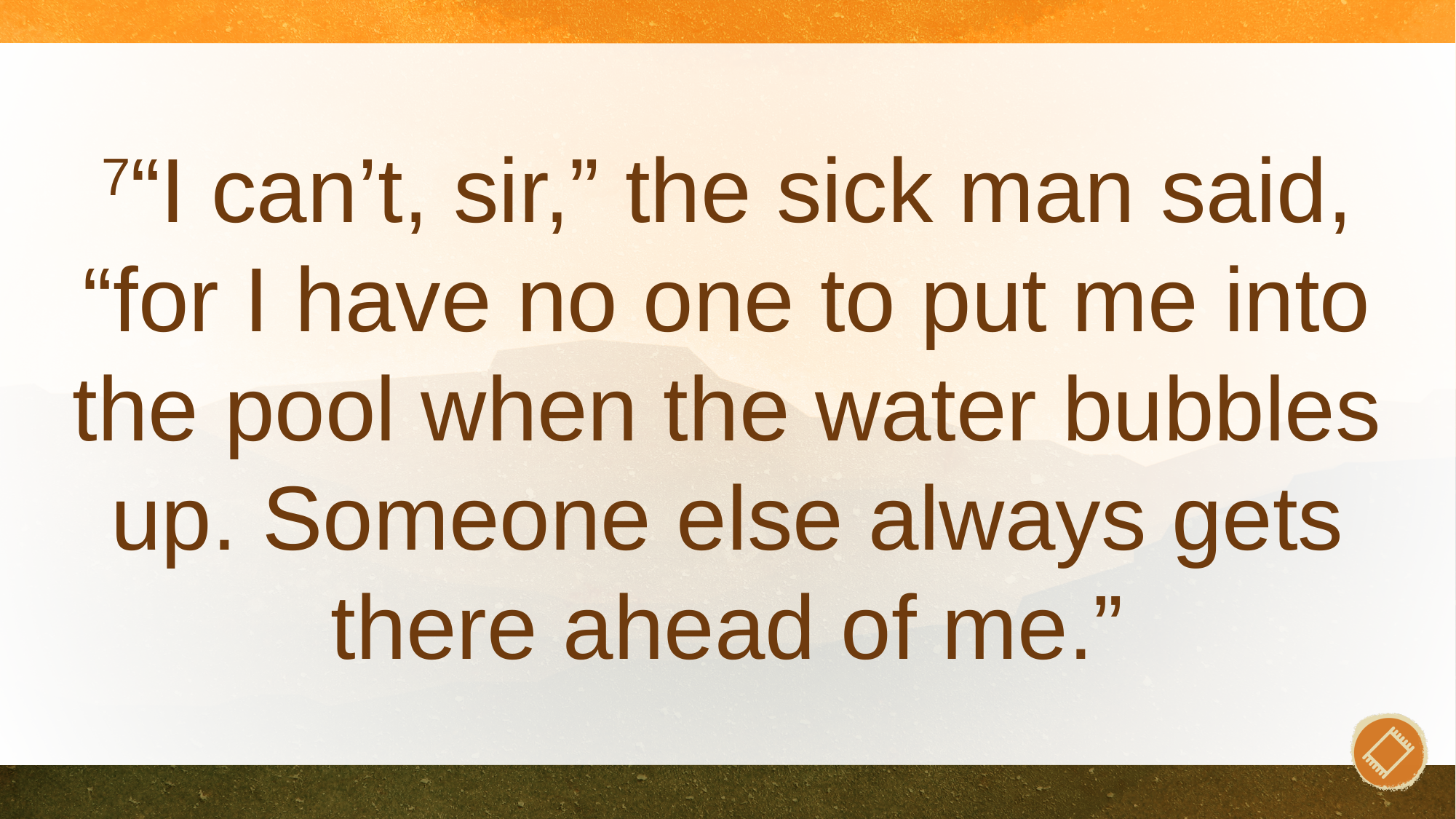

7“I can’t, sir,” the sick man said, “for I have no one to put me into the pool when the water bubbles up. Someone else always gets there ahead of me.”